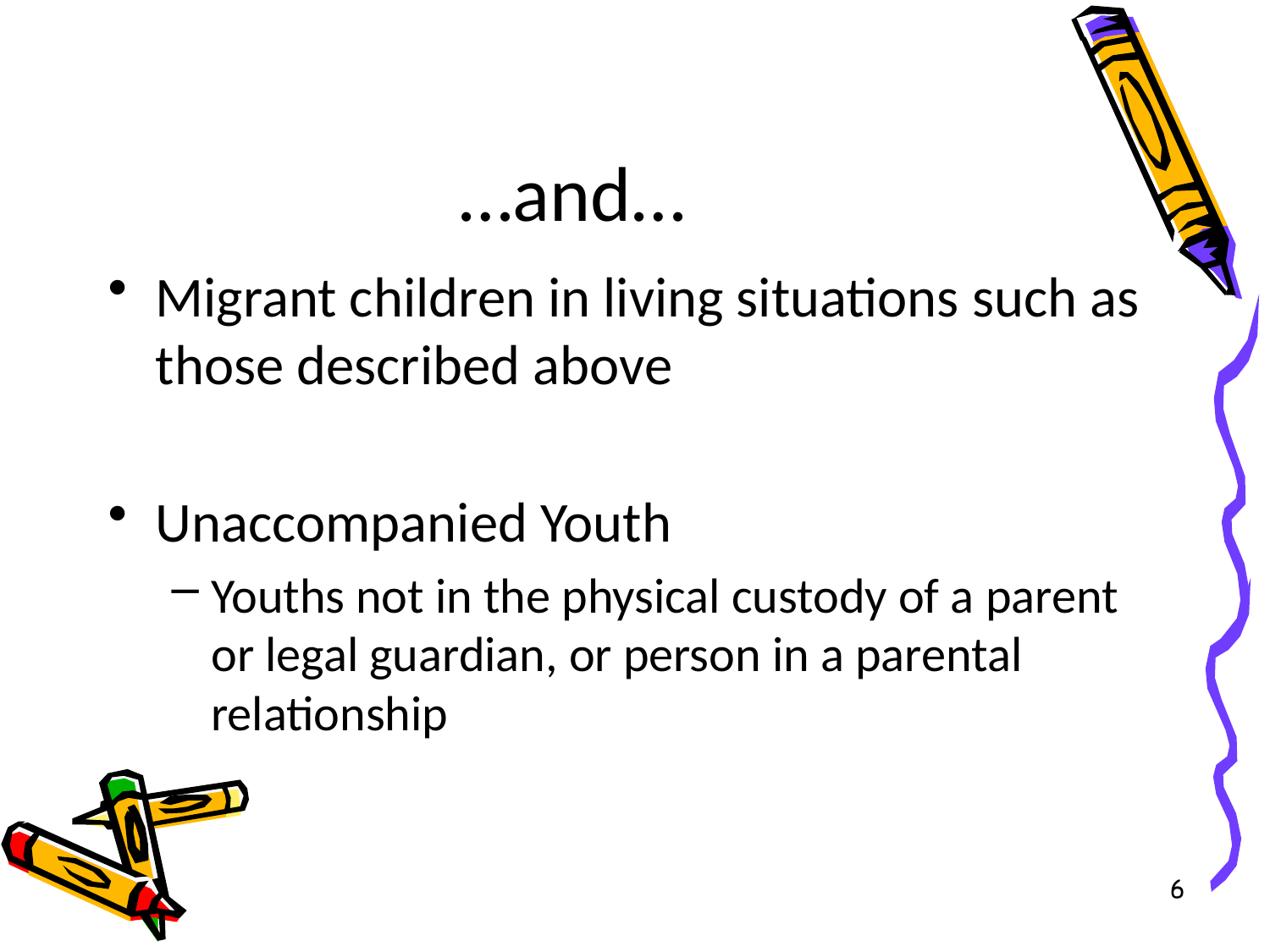

# …and…
Migrant children in living situations such as those described above

Unaccompanied Youth
Youths not in the physical custody of a parent or legal guardian, or person in a parental relationship
6